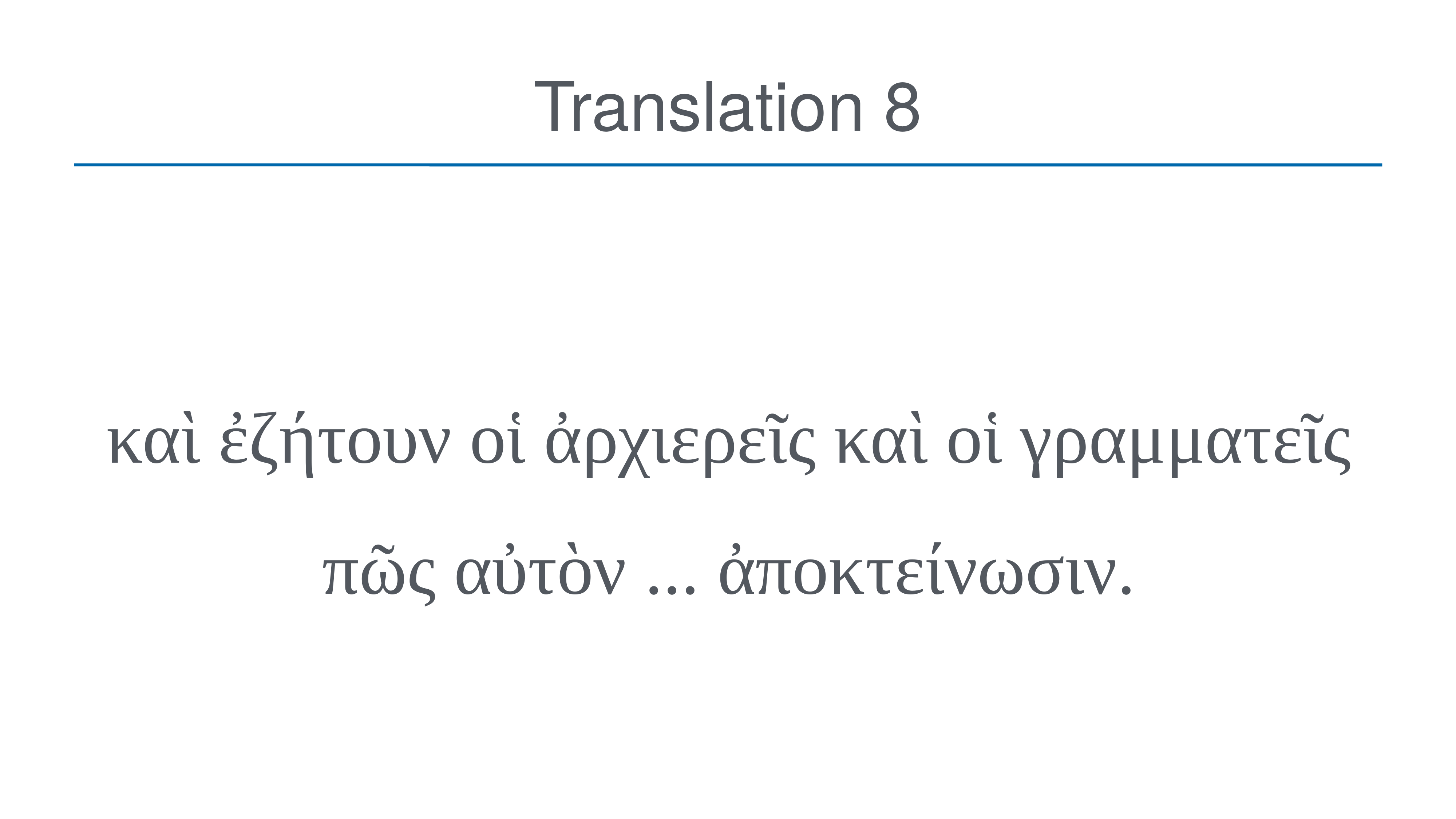

# Translation 8
καὶ ἐζήτουν οἱ ἀρχιερεῖς καὶ οἱ γραμματεῖς πῶς αὐτὸν ... ἀποκτείνωσιν.